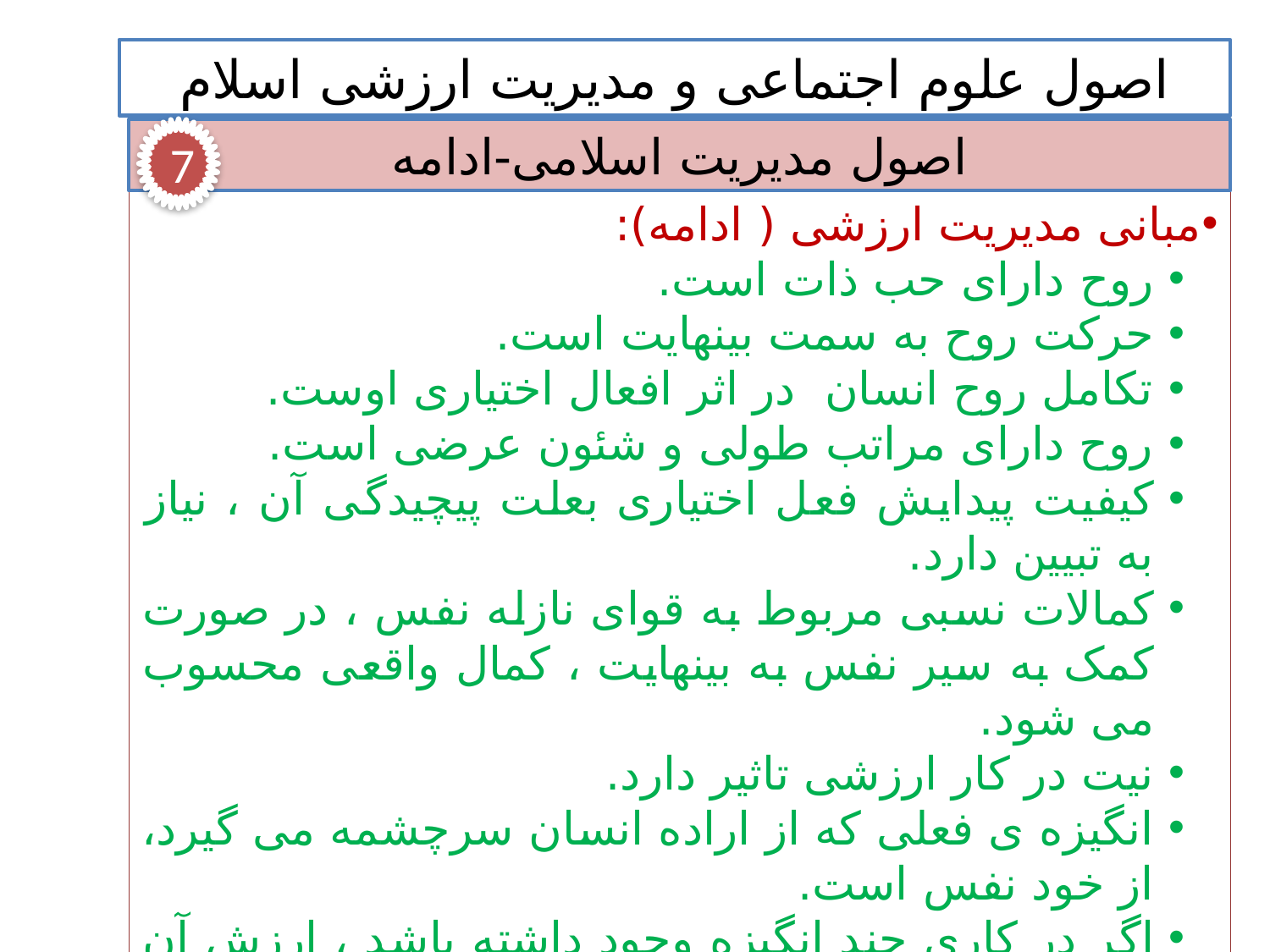

اصول علوم اجتماعی و مدیریت ارزشی اسلام
اصول مدیریت اسلامی-ادامه
7
مبانی مدیریت ارزشی ( ادامه):
روح دارای حب ذات است.
حرکت روح به سمت بینهایت است.
تکامل روح انسان  در اثر افعال اختیاری اوست.
روح دارای مراتب طولی و شئون عرضی است.
کیفیت پیدایش فعل اختیاری بعلت پیچیدگی آن ، نیاز به تبیین دارد.
کمالات نسبی مربوط به قوای نازله نفس ، در صورت کمک به سیر نفس به بینهایت ، کمال واقعی محسوب می شود.
نیت در کار ارزشی تاثیر دارد.
انگیزه ی فعلی که از اراده انسان سرچشمه می گیرد، از خود نفس است.
اگر در کاری چند انگیزه وجود داشته باشد ، ارزش آن به انگیزه برتر است.